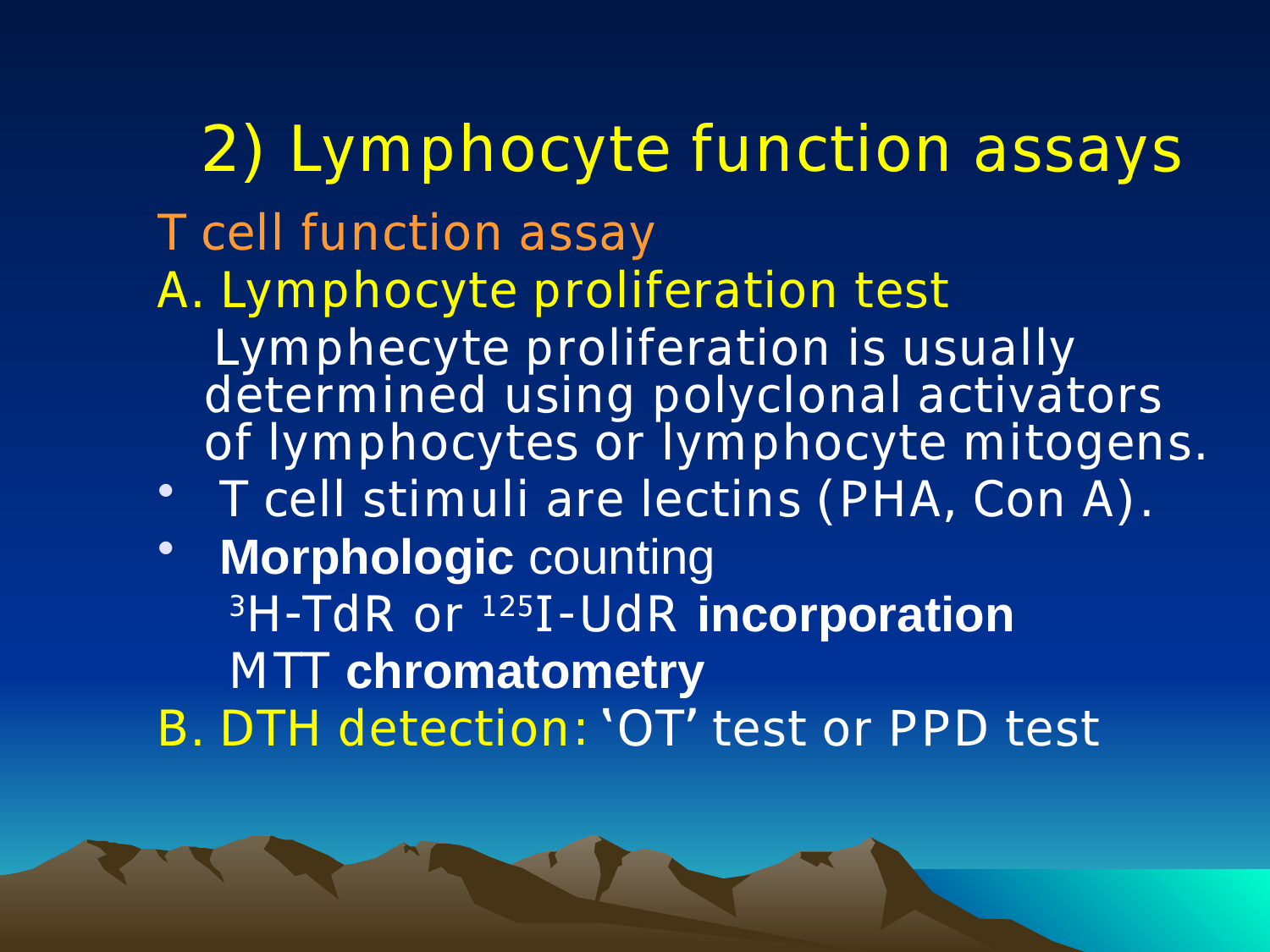

# 2) Lymphocyte function assays
T cell function assay
A. Lymphocyte proliferation test
    Lymphecyte proliferation is usually determined using polyclonal activators of lymphocytes or lymphocyte mitogens.
 T cell stimuli are lectins (PHA, Con A).
 Morphologic counting
     3H-TdR or 125I-UdR incorporation
     MTT chromatometry
B. DTH detection: ‘OT’ test or PPD test